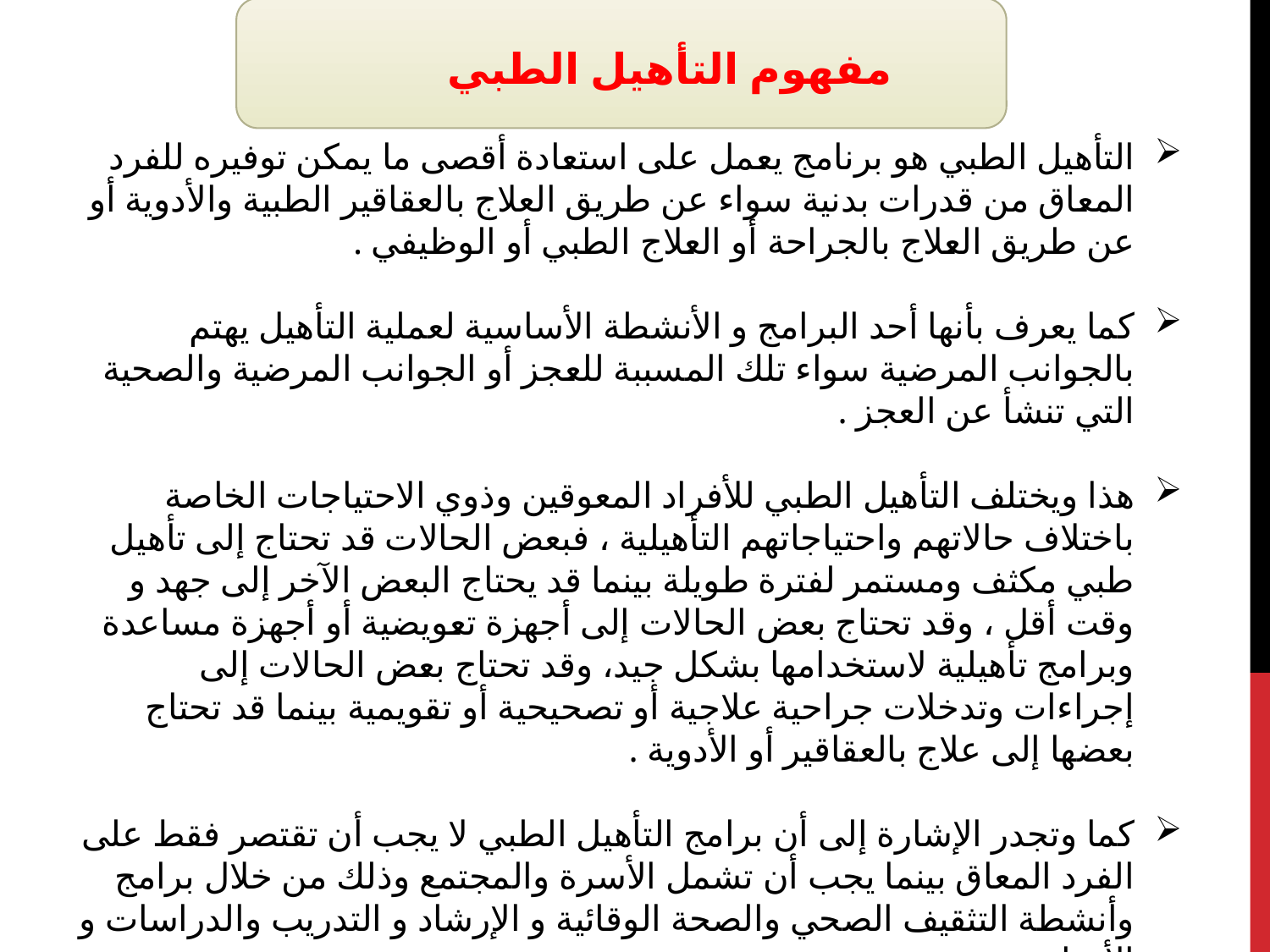

مفهوم التأهيل الطبي
التأهيل الطبي هو برنامج يعمل على استعادة أقصى ما يمكن توفيره للفرد المعاق من قدرات بدنية سواء عن طريق العلاج بالعقاقير الطبية والأدوية أو عن طريق العلاج بالجراحة أو العلاج الطبي أو الوظيفي .

كما يعرف بأنها أحد البرامج و الأنشطة الأساسية لعملية التأهيل يهتم بالجوانب المرضية سواء تلك المسببة للعجز أو الجوانب المرضية والصحية التي تنشأ عن العجز .

هذا ويختلف التأهيل الطبي للأفراد المعوقين وذوي الاحتياجات الخاصة باختلاف حالاتهم واحتياجاتهم التأهيلية ، فبعض الحالات قد تحتاج إلى تأهيل طبي مكثف ومستمر لفترة طويلة بينما قد يحتاج البعض الآخر إلى جهد و وقت أقل ، وقد تحتاج بعض الحالات إلى أجهزة تعويضية أو أجهزة مساعدة وبرامج تأهيلية لاستخدامها بشكل جيد، وقد تحتاج بعض الحالات إلى إجراءات وتدخلات جراحية علاجية أو تصحيحية أو تقويمية بينما قد تحتاج بعضها إلى علاج بالعقاقير أو الأدوية .

كما وتجدر الإشارة إلى أن برامج التأهيل الطبي لا يجب أن تقتصر فقط على الفرد المعاق بينما يجب أن تشمل الأسرة والمجتمع وذلك من خلال برامج وأنشطة التثقيف الصحي والصحة الوقائية و الإرشاد و التدريب والدراسات و الأبحاث .